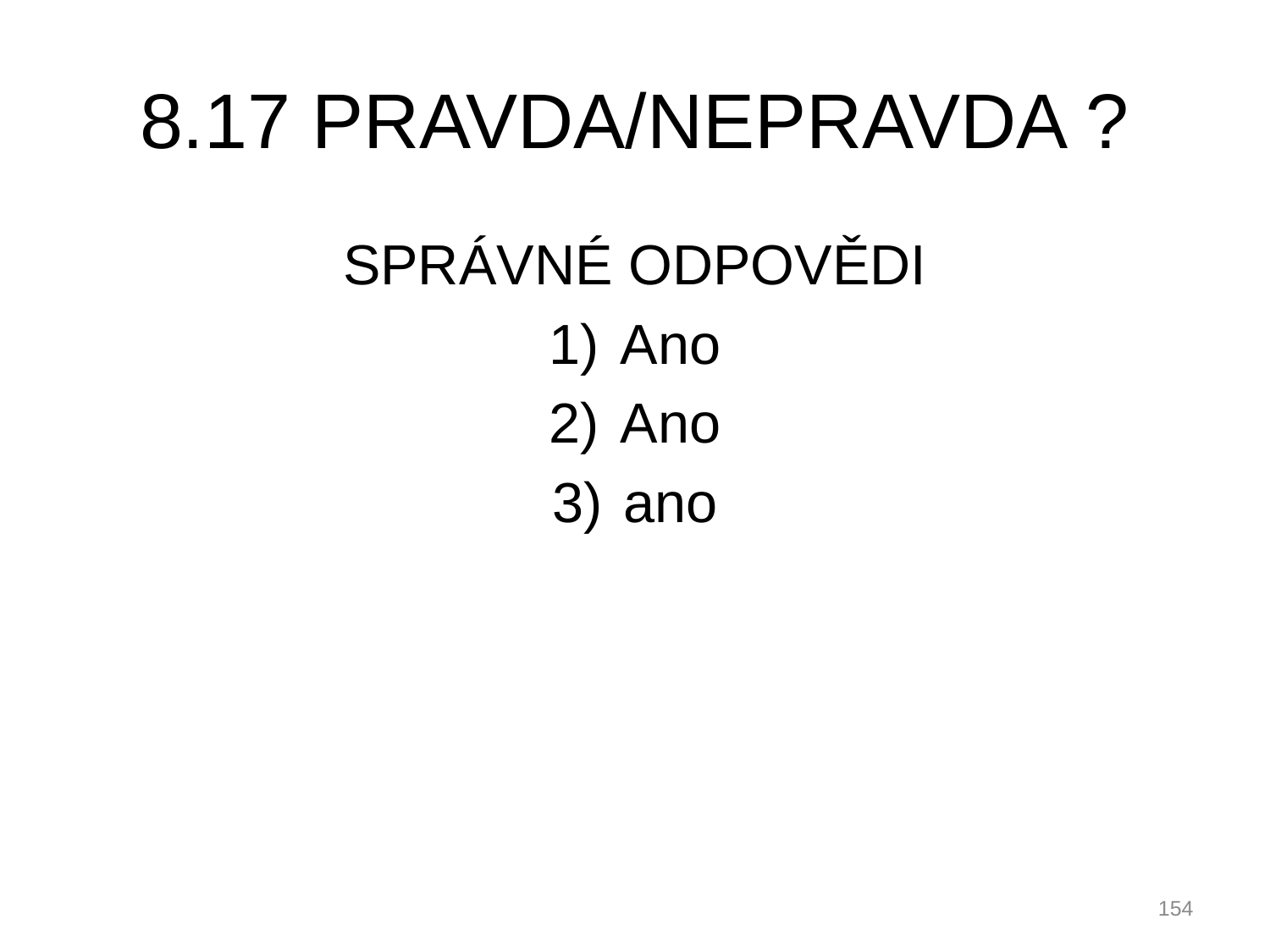

# 8.17 PRAVDA/NEPRAVDA ?
SPRÁVNÉ ODPOVĚDI
Ano
Ano
ano
154